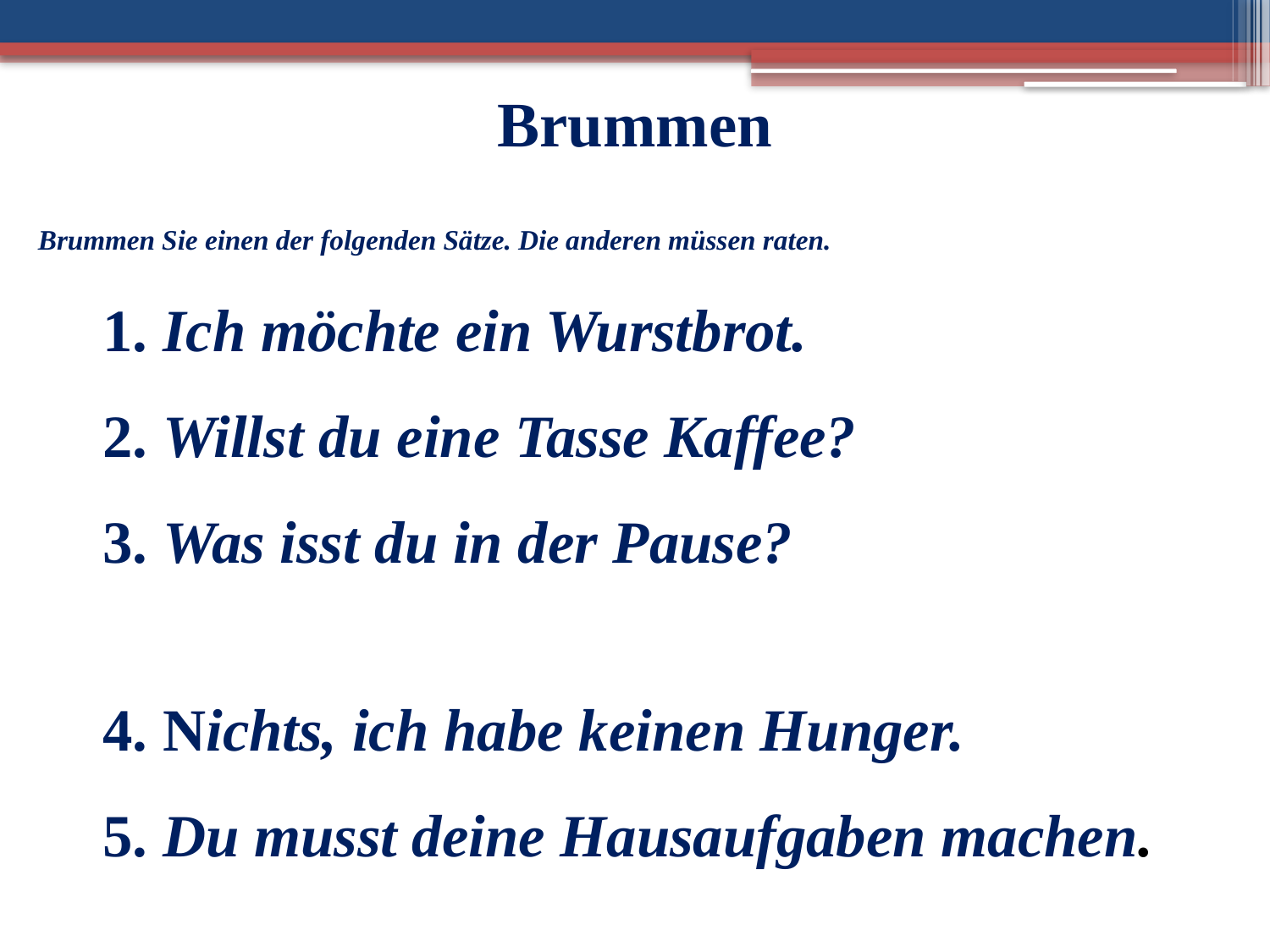

# Brummen
 Brummen Sie einen der folgenden Sätze. Die anderen müssen raten.
     1. Ich möchte ein Wurstbrot.
     2. Willst du eine Tasse Kaffee?
     3. Was isst du in der Pause?
     4. Nichts, ich habe keinen Hunger.
     5. Du musst deine Hausaufgaben machen.